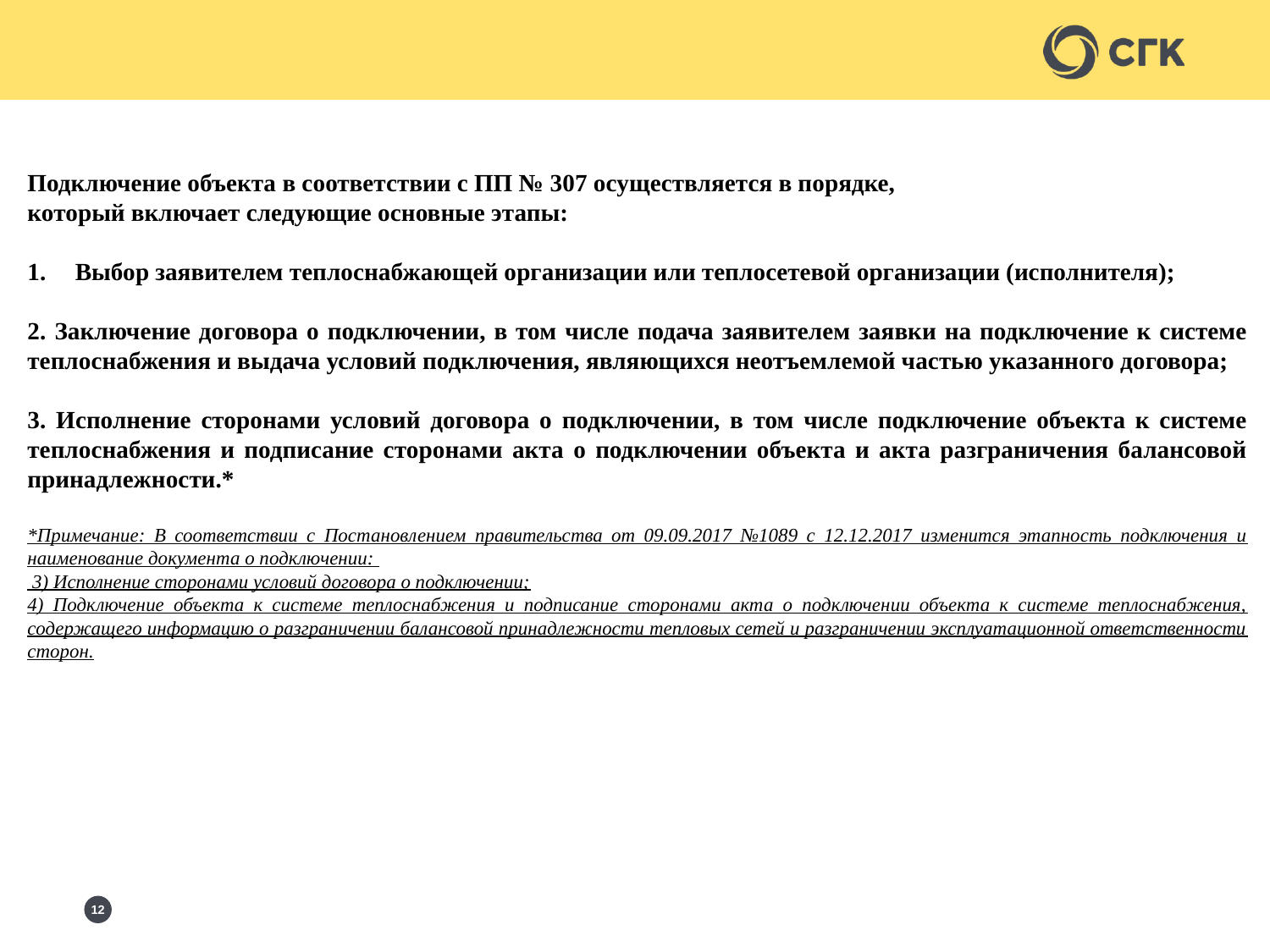

Подключение объекта в соответствии с ПП № 307 осуществляется в порядке,
который включает следующие основные этапы:

Выбор заявителем теплоснабжающей организации или теплосетевой организации (исполнителя);

2. Заключение договора о подключении, в том числе подача заявителем заявки на подключение к системе теплоснабжения и выдача условий подключения, являющихся неотъемлемой частью указанного договора;

3. Исполнение сторонами условий договора о подключении, в том числе подключение объекта к системе теплоснабжения и подписание сторонами акта о подключении объекта и акта разграничения балансовой принадлежности.*

*Примечание: В соответствии с Постановлением правительства от 09.09.2017 №1089 с 12.12.2017 изменится этапность подключения и наименование документа о подключении:
 3) Исполнение сторонами условий договора о подключении;
4) Подключение объекта к системе теплоснабжения и подписание сторонами акта о подключении объекта к системе теплоснабжения, содержащего информацию о разграничении балансовой принадлежности тепловых сетей и разграничении эксплуатационной ответственности сторон.